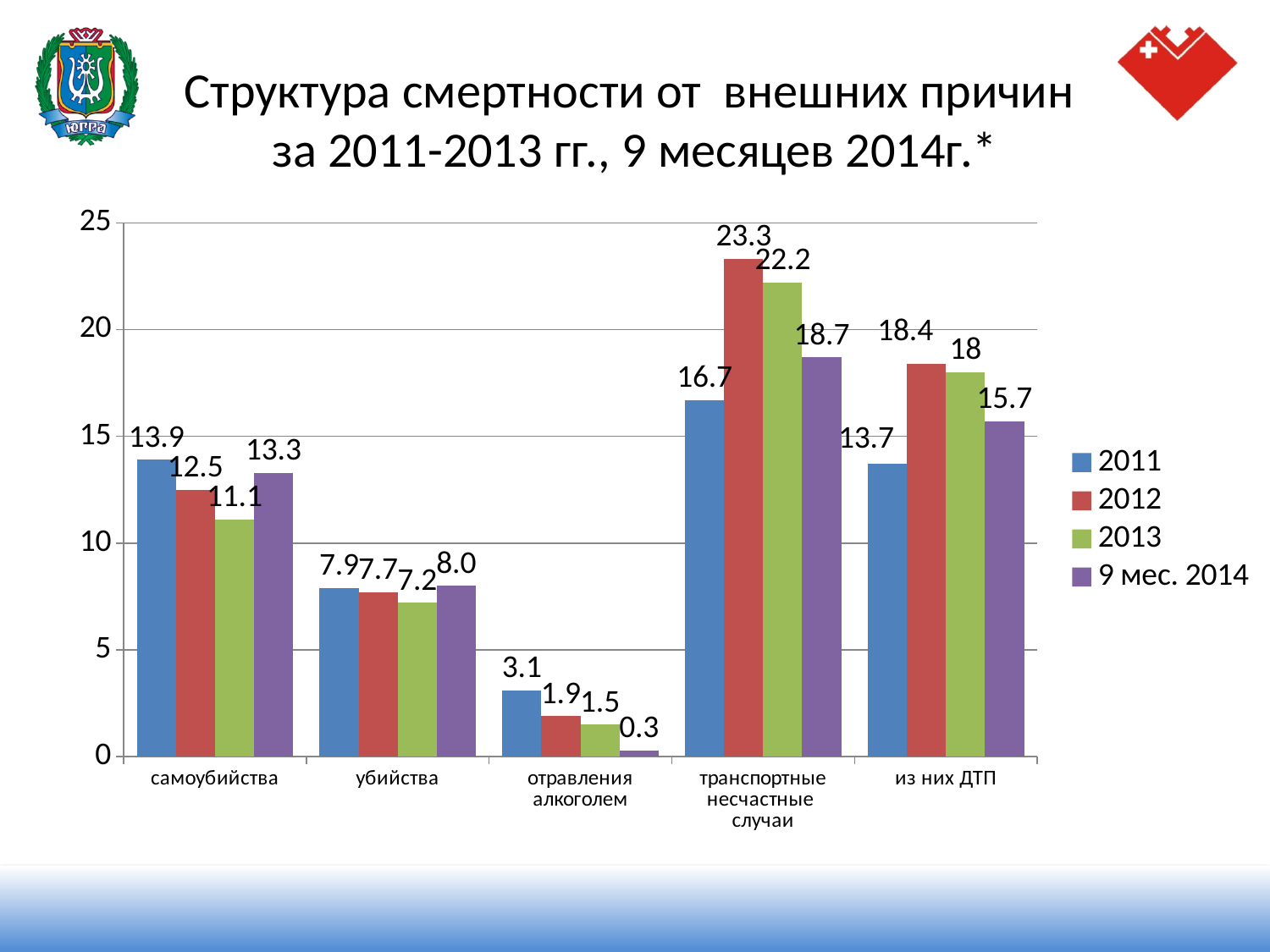

# Структура смертности от  внешних причин за 2011-2013 гг., 9 месяцев 2014г.*

### Chart

| Category | 2011 | 2012 | 2013 | 9 мес. 2014 |
|---|---|---|---|---|
| самоубийства | 13.9 | 12.5 | 11.1 | 13.3 |
| убийства | 7.9 | 7.7 | 7.2 | 8.0 |
| отравления алкоголем | 3.1 | 1.9000000000000001 | 1.5 | 0.30000000000000004 |
| транспортные несчастные  случаи | 16.7 | 23.3 | 22.2 | 18.7 |
| из них ДТП | 13.7 | 18.4 | 18.0 | 15.7 |